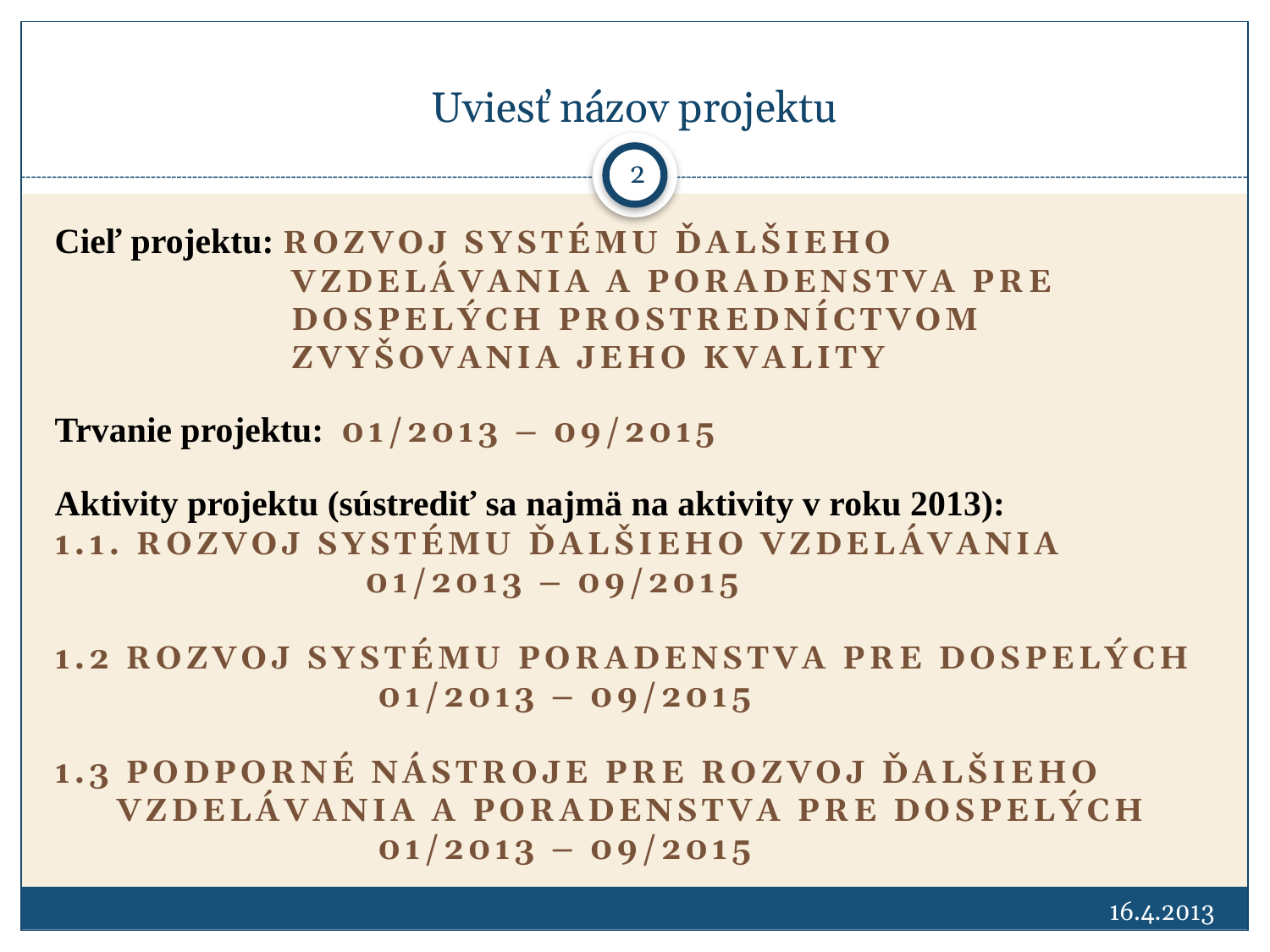

# Uviesť názov projektu
2
Cieľ projektu: Rozvoj systému ďalšieho vzdelávania a poradenstva pre dospelých prostredníctvom zvyšovania jeho kvality

Trvanie projektu:  01/2013 – 09/2015

Aktivity projektu (sústrediť sa najmä na aktivity v roku 2013):
1.1. Rozvoj systému ďalšieho vzdelávania
                         01/2013 – 09/2015

1.2 Rozvoj systému poradenstva pre dospelých
                          01/2013 – 09/2015

1.3 Podporné nástroje pre rozvoj ďalšieho   vzdelávania a poradenstva pre dospelých
                          01/2013 – 09/2015

16.4.2013